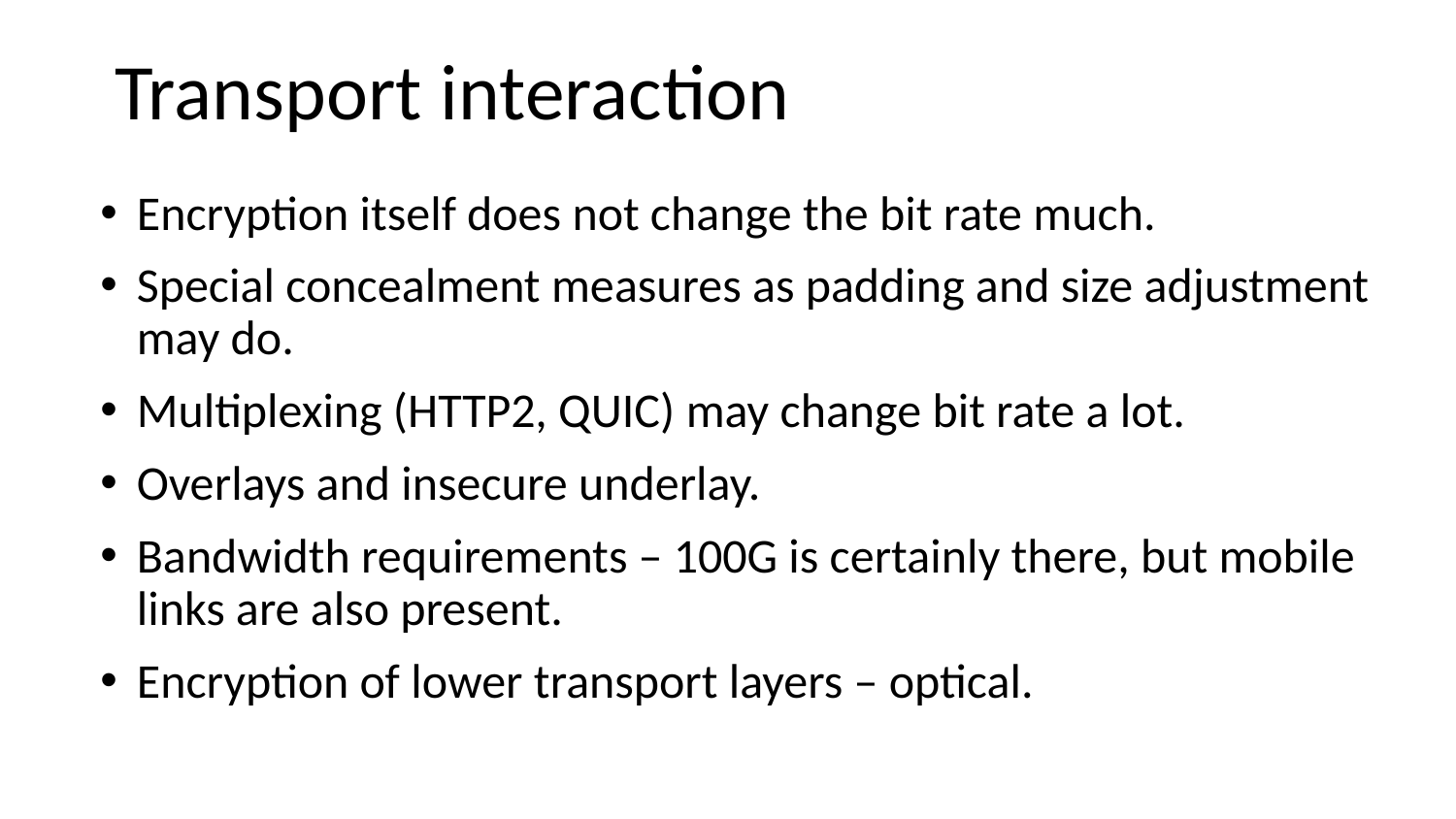

# Transport interaction
Encryption itself does not change the bit rate much.
Special concealment measures as padding and size adjustment may do.
Multiplexing (HTTP2, QUIC) may change bit rate a lot.
Overlays and insecure underlay.
Bandwidth requirements – 100G is certainly there, but mobile links are also present.
Encryption of lower transport layers – optical.